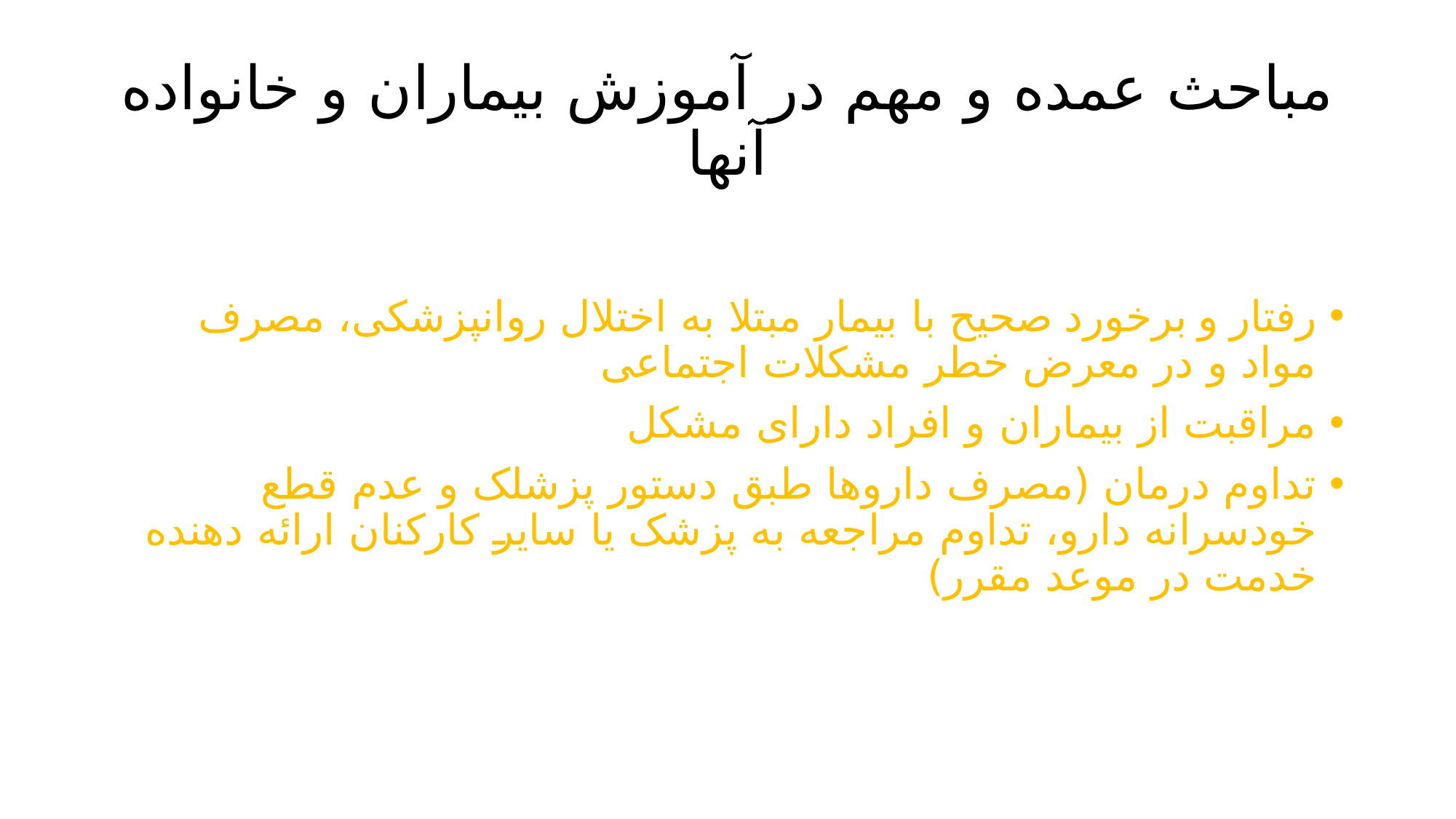

# مباحث عمده و مهم در آموزش بیماران و خانواده آنها
رفتار و برخورد صحیح با بیمار مبتلا به اختلال روانپزشکی، مصرف مواد و در معرض خطر مشکلات اجتماعی
مراقبت از بیماران و افراد دارای مشکل
تداوم درمان (مصرف داروها طبق دستور پزشلک و عدم قطع خودسرانه دارو، تداوم مراجعه به پزشک یا سایر کارکنان ارائه دهنده خدمت در موعد مقرر)